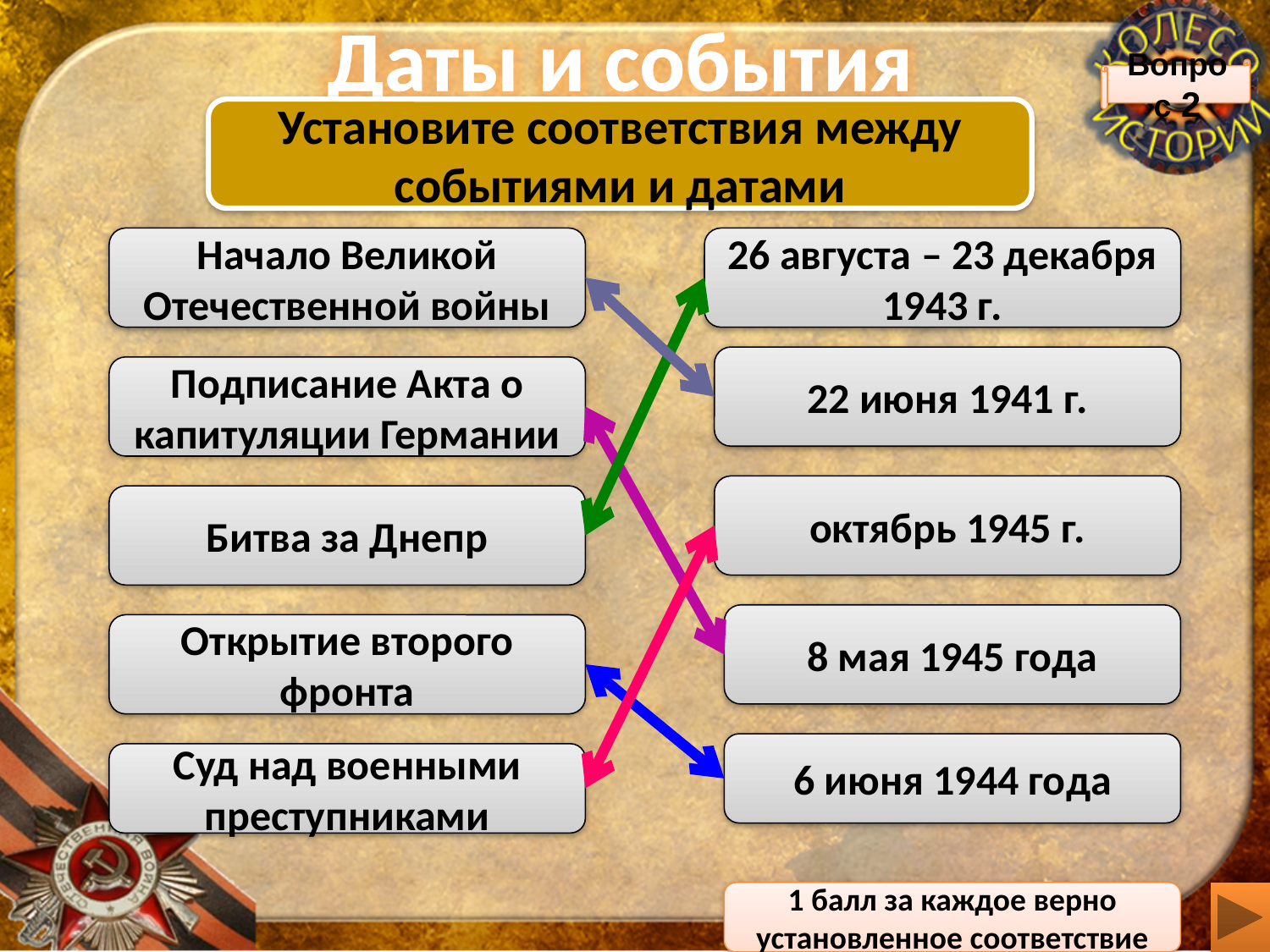

Даты и события
Вопрос 2
Установите соответствия между событиями и датами
Начало Великой Отечественной войны
26 августа – 23 декабря 1943 г.
22 июня 1941 г.
Подписание Акта о капитуляции Германии
октябрь 1945 г.
Битва за Днепр
8 мая 1945 года
Открытие второго фронта
6 июня 1944 года
Суд над военными преступниками

1 балл за каждое верно установленное соответствие